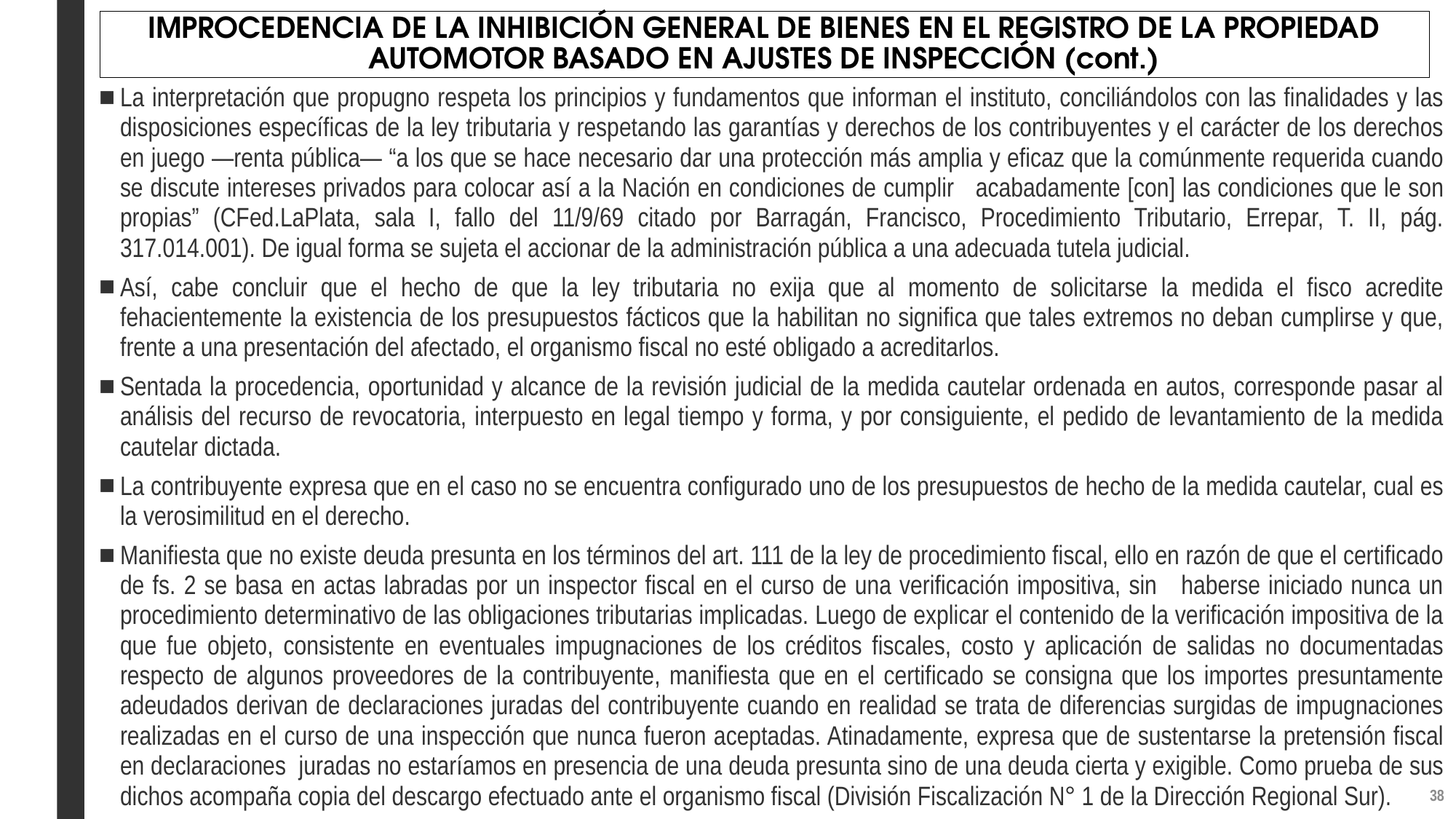

# IMPROCEDENCIA DE LA INHIBICIÓN GENERAL DE BIENES EN EL REGISTRO DE LA PROPIEDAD AUTOMOTOR BASADO EN AJUSTES DE INSPECCIÓN (cont.)
La interpretación que propugno respeta los principios y fundamentos que informan el instituto, conciliándolos con las finalidades y las disposiciones específicas de la ley tributaria y respetando las garantías y derechos de los contribuyentes y el carácter de los derechos en juego —renta pública— “a los que se hace necesario dar una protección más amplia y eficaz que la comúnmente requerida cuando se discute intereses privados para colocar así a la Nación en condiciones de cumplir   acabadamente [con] las condiciones que le son propias” (CFed.LaPlata, sala I, fallo del 11/9/69 citado por Barragán, Francisco, Procedimiento Tributario, Errepar, T. II, pág. 317.014.001). De igual forma se sujeta el accionar de la administración pública a una adecuada tutela judicial.
Así, cabe concluir que el hecho de que la ley tributaria no exija que al momento de solicitarse la medida el fisco acredite fehacientemente la existencia de los presupuestos fácticos que la habilitan no significa que tales extremos no deban cumplirse y que, frente a una presentación del afectado, el organismo fiscal no esté obligado a acreditarlos.
Sentada la procedencia, oportunidad y alcance de la revisión judicial de la medida cautelar ordenada en autos, corresponde pasar al análisis del recurso de revocatoria, interpuesto en legal tiempo y forma, y por consiguiente, el pedido de levantamiento de la medida cautelar dictada.
La contribuyente expresa que en el caso no se encuentra configurado uno de los presupuestos de hecho de la medida cautelar, cual es la verosimilitud en el derecho.
Manifiesta que no existe deuda presunta en los términos del art. 111 de la ley de procedimiento fiscal, ello en razón de que el certificado de fs. 2 se basa en actas labradas por un inspector fiscal en el curso de una verificación impositiva, sin   haberse iniciado nunca un procedimiento determinativo de las obligaciones tributarias implicadas. Luego de explicar el contenido de la verificación impositiva de la que fue objeto, consistente en eventuales impugnaciones de los créditos fiscales, costo y aplicación de salidas no documentadas respecto de algunos proveedores de la contribuyente, manifiesta que en el certificado se consigna que los importes presuntamente adeudados derivan de declaraciones juradas del contribuyente cuando en realidad se trata de diferencias surgidas de impugnaciones realizadas en el curso de una inspección que nunca fueron aceptadas. Atinadamente, expresa que de sustentarse la pretensión fiscal en declaraciones  juradas no estaríamos en presencia de una deuda presunta sino de una deuda cierta y exigible. Como prueba de sus dichos acompaña copia del descargo efectuado ante el organismo fiscal (División Fiscalización N° 1 de la Dirección Regional Sur).
38